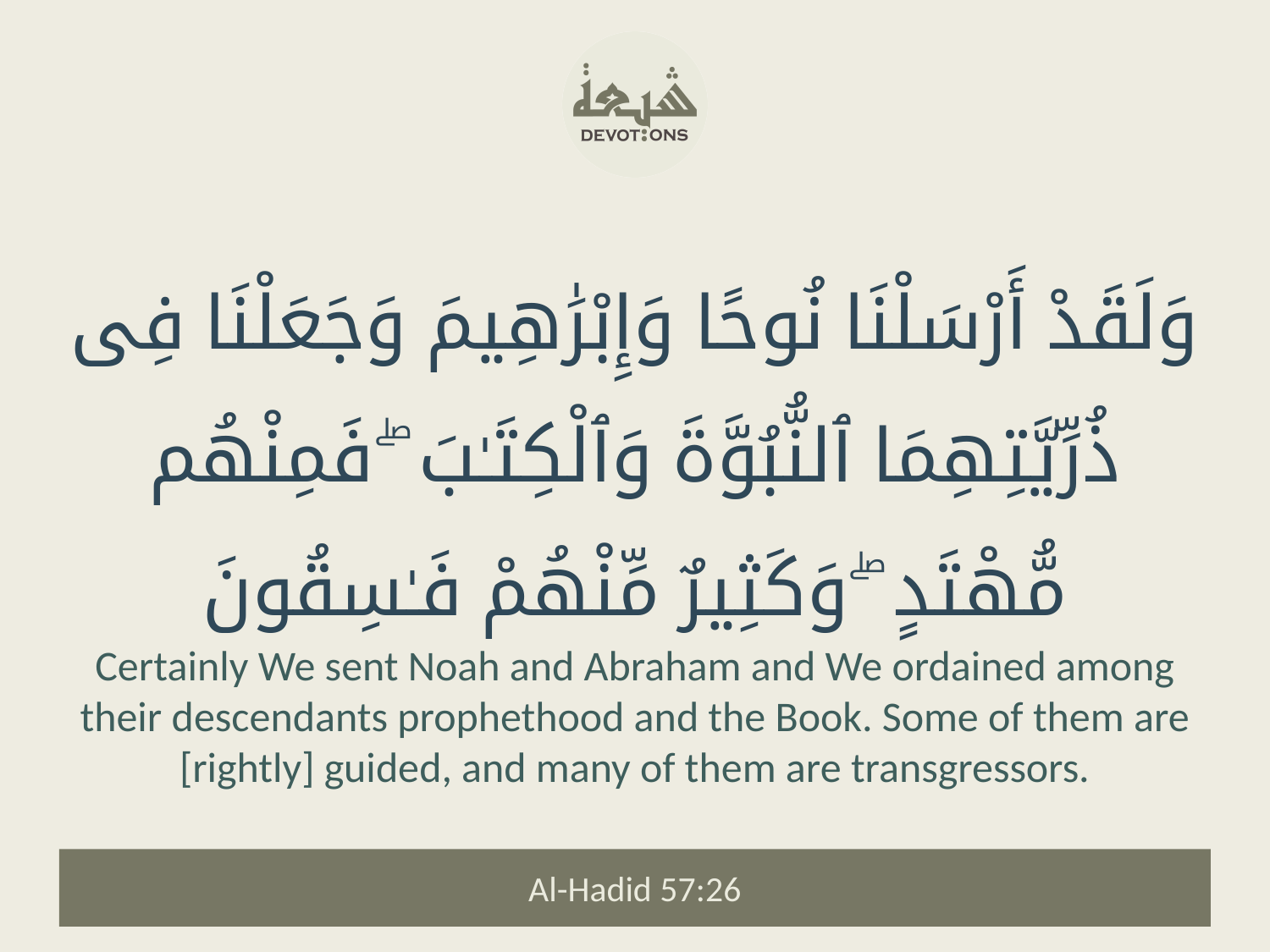

وَلَقَدْ أَرْسَلْنَا نُوحًا وَإِبْرَٰهِيمَ وَجَعَلْنَا فِى ذُرِّيَّتِهِمَا ٱلنُّبُوَّةَ وَٱلْكِتَـٰبَ ۖ فَمِنْهُم مُّهْتَدٍ ۖ وَكَثِيرٌ مِّنْهُمْ فَـٰسِقُونَ
Certainly We sent Noah and Abraham and We ordained among their descendants prophethood and the Book. Some of them are [rightly] guided, and many of them are transgressors.
Al-Hadid 57:26